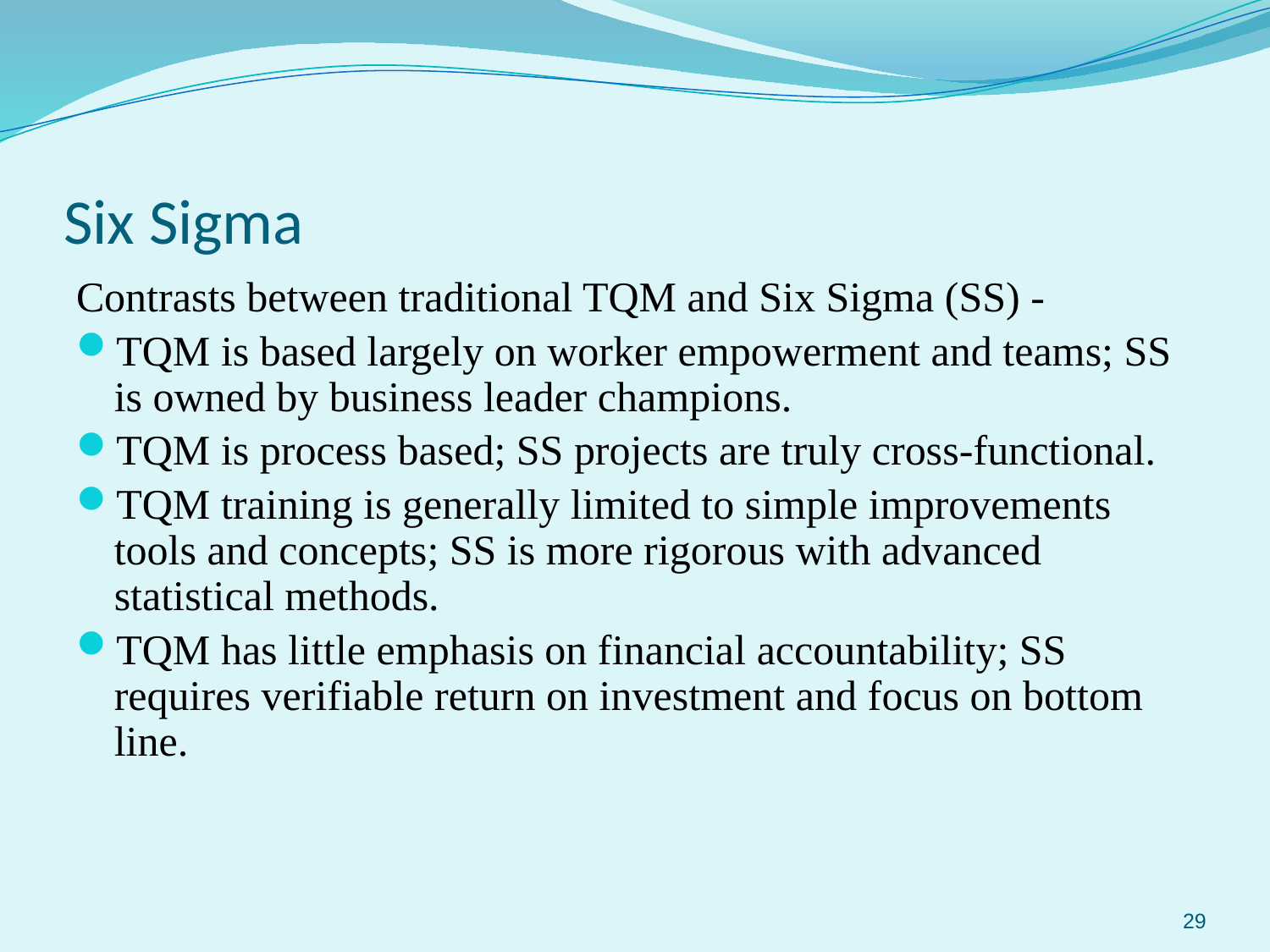

# Six Sigma
Contrasts between traditional TQM and Six Sigma (SS) -
TQM is based largely on worker empowerment and teams; SS is owned by business leader champions.
TQM is process based; SS projects are truly cross-functional.
TQM training is generally limited to simple improvements tools and concepts; SS is more rigorous with advanced statistical methods.
TQM has little emphasis on financial accountability; SS requires verifiable return on investment and focus on bottom line.
29